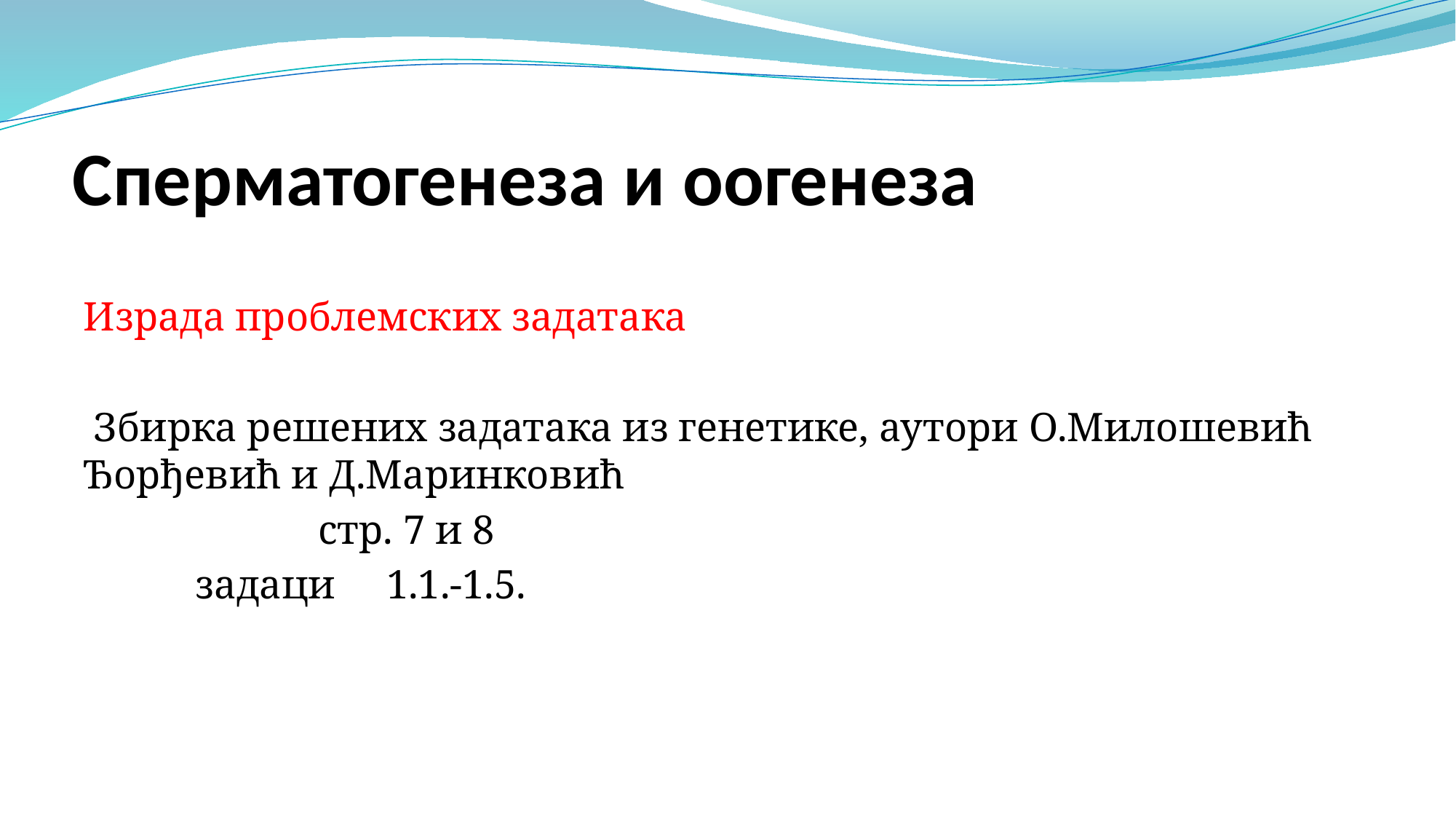

# Сперматогенеза и оогенеза

Израда проблемских задатака

 Збирка решених задатака из генетике, аутори О.Милошевић Ђорђевић и Д.Маринковић
                       стр. 7 и 8
           задаци     1.1.-1.5.